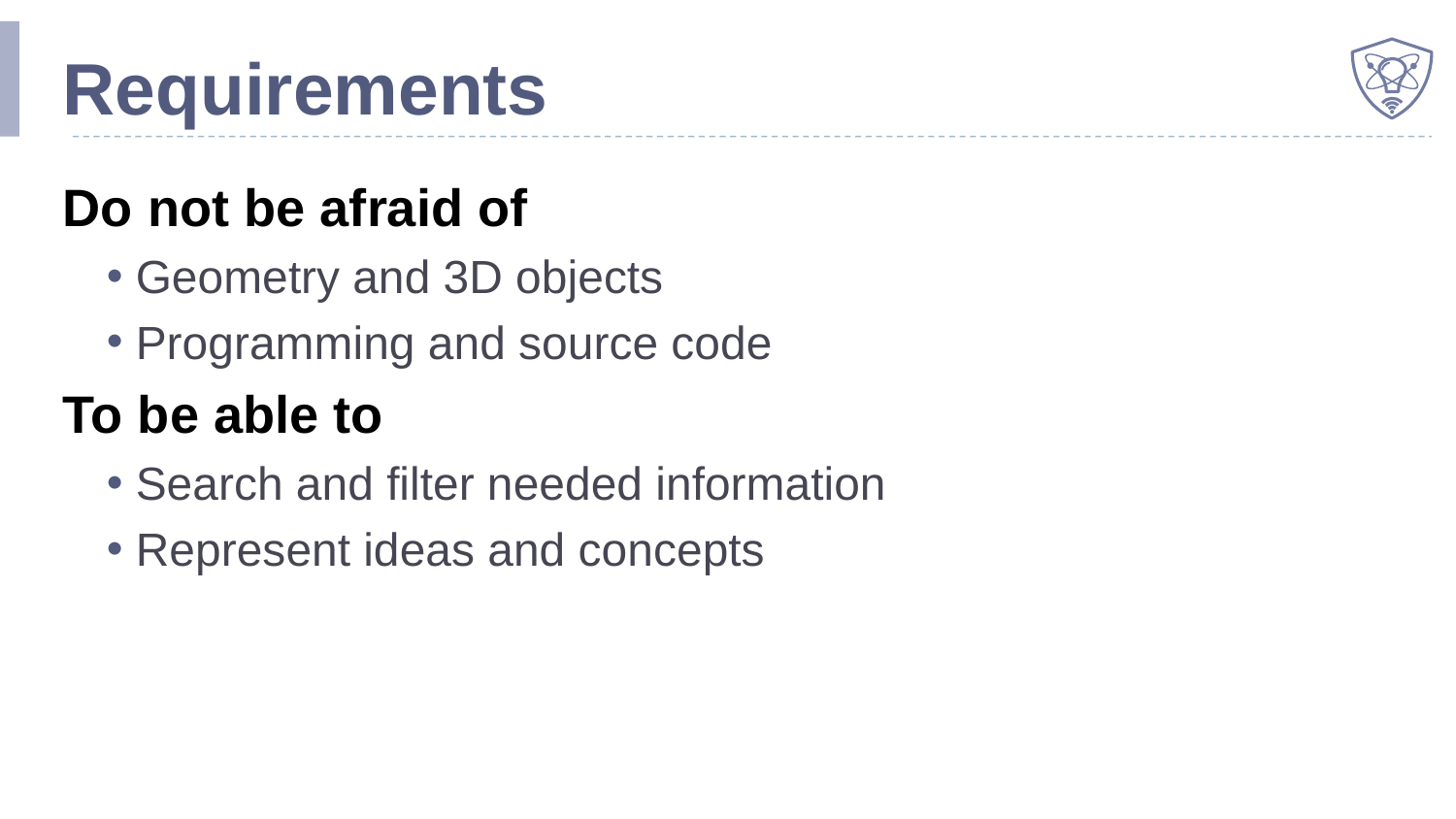

# Requirements
Do not be afraid of
Geometry and 3D objects
Programming and source code
To be able to
Search and filter needed information
Represent ideas and concepts